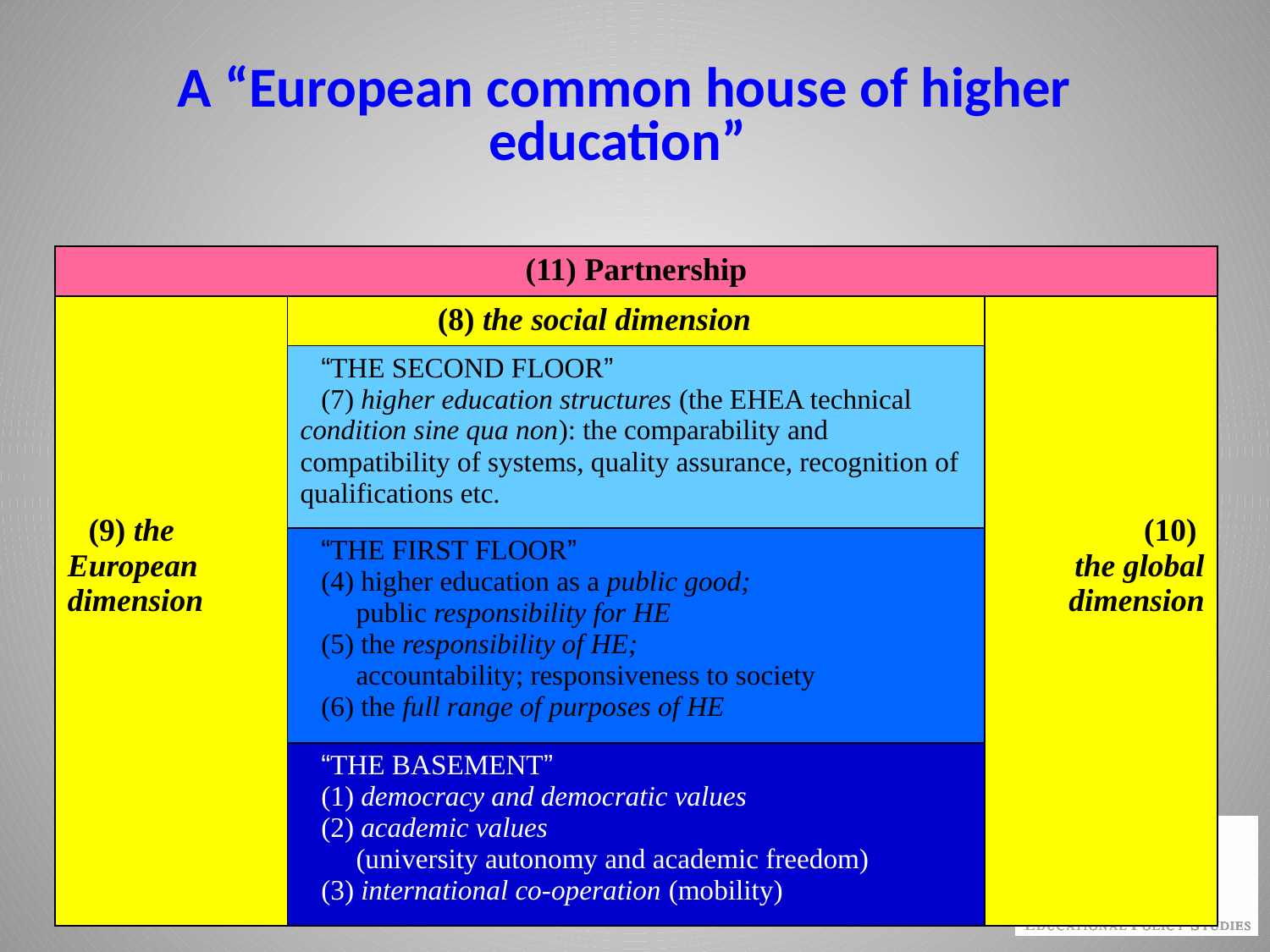

A “European common house of higher education”

| (11) Partnership |  |  |
| --- | --- | --- |
| (9) the European dimension | (8) the social dimension | (10) the global dimension |
|  | “THE SECOND FLOOR” (7) higher education structures (the EHEA technical condition sine qua non): the comparability and compatibility of systems, quality assurance, recognition of qualifications etc. |  |
|  | “THE FIRST FLOOR” (4) higher education as a public good; public responsibility for HE (5) the responsibility of HE; accountability; responsiveness to society (6) the full range of purposes of HE |  |
|  | “THE BASEMENT” (1) democracy and democratic values (2) academic values (university autonomy and academic freedom) (3) international co-operation (mobility) |  |